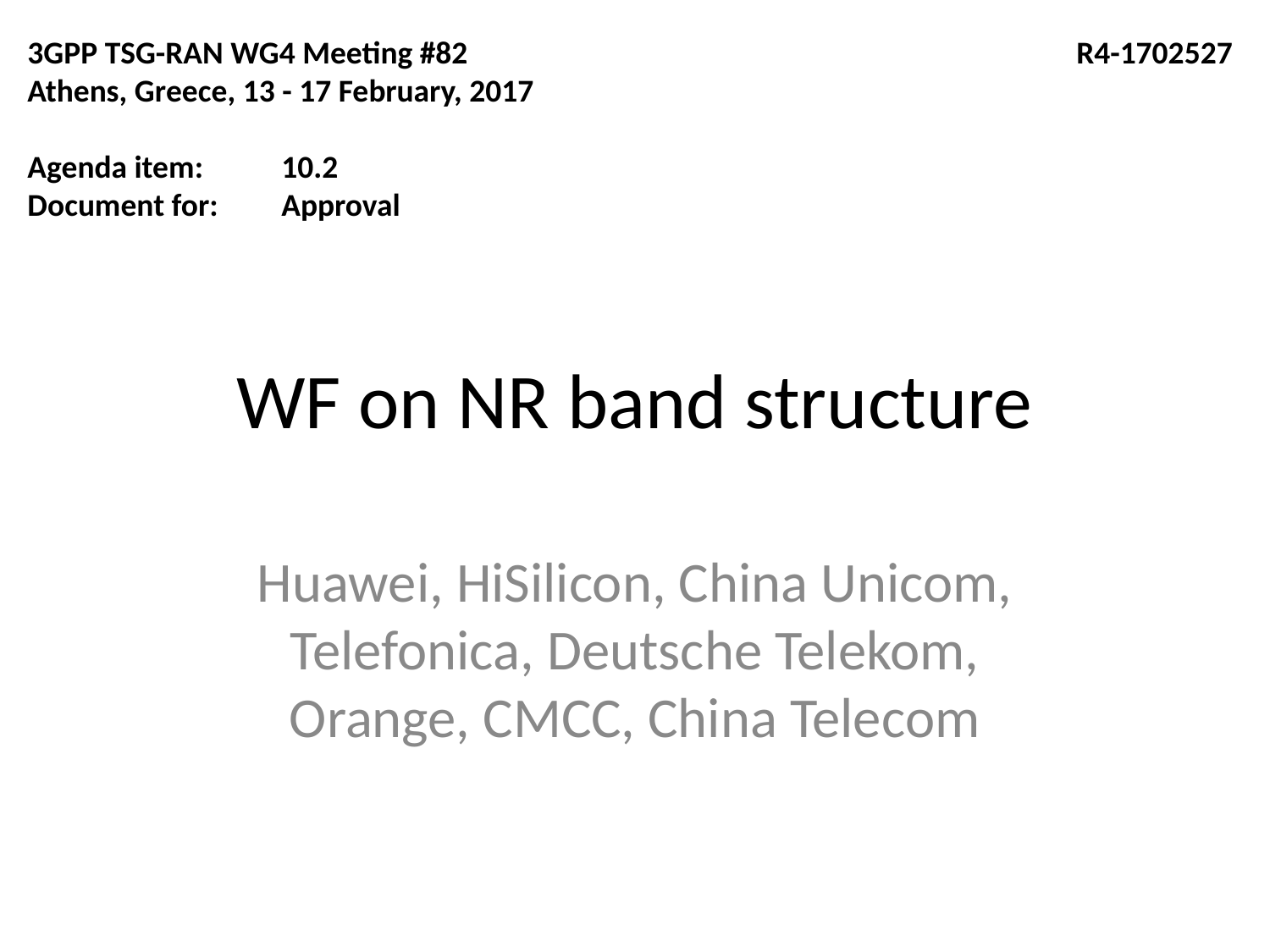

3GPP TSG-RAN WG4 Meeting #82
Athens, Greece, 13 - 17 February, 2017

Agenda item:	10.2
Document for:	Approval
R4-1702527
# WF on NR band structure
Huawei, HiSilicon, China Unicom, Telefonica, Deutsche Telekom, Orange, CMCC, China Telecom